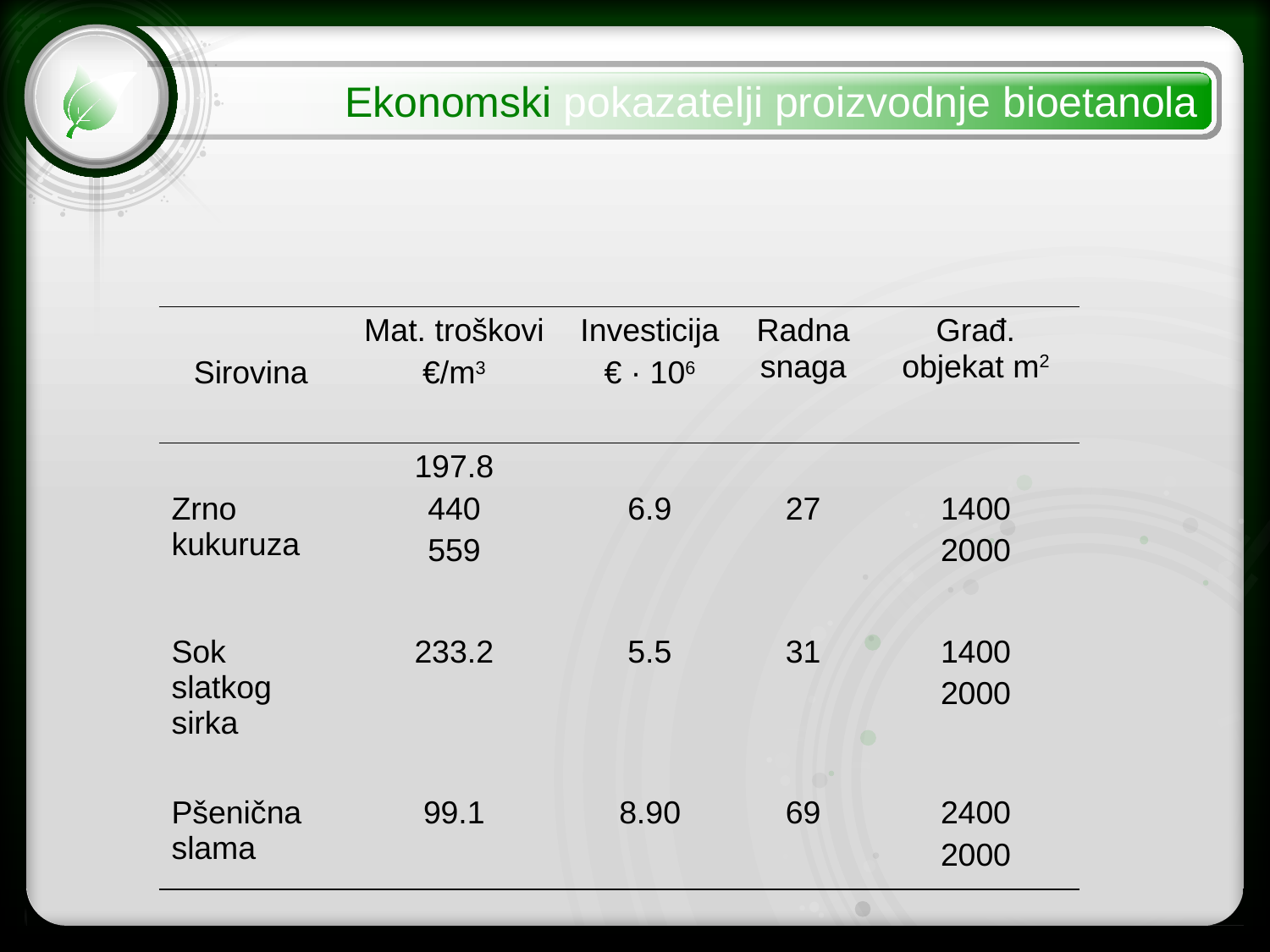

Ekonomski pokazatelji proizvodnje bioetanola
| Sirovina | Mat. troškovi €/m3 | Investicija € · 106 | Radna snaga | Građ. objekat m2 |
| --- | --- | --- | --- | --- |
| Zrno kukuruza | 197.8 440 559 | 6.9 | 27 | 1400 2000 |
| Sok slatkog sirka | 233.2 | 5.5 | 31 | 1400 2000 |
| Pšenična slama | 99.1 | 8.90 | 69 | 2400 2000 |